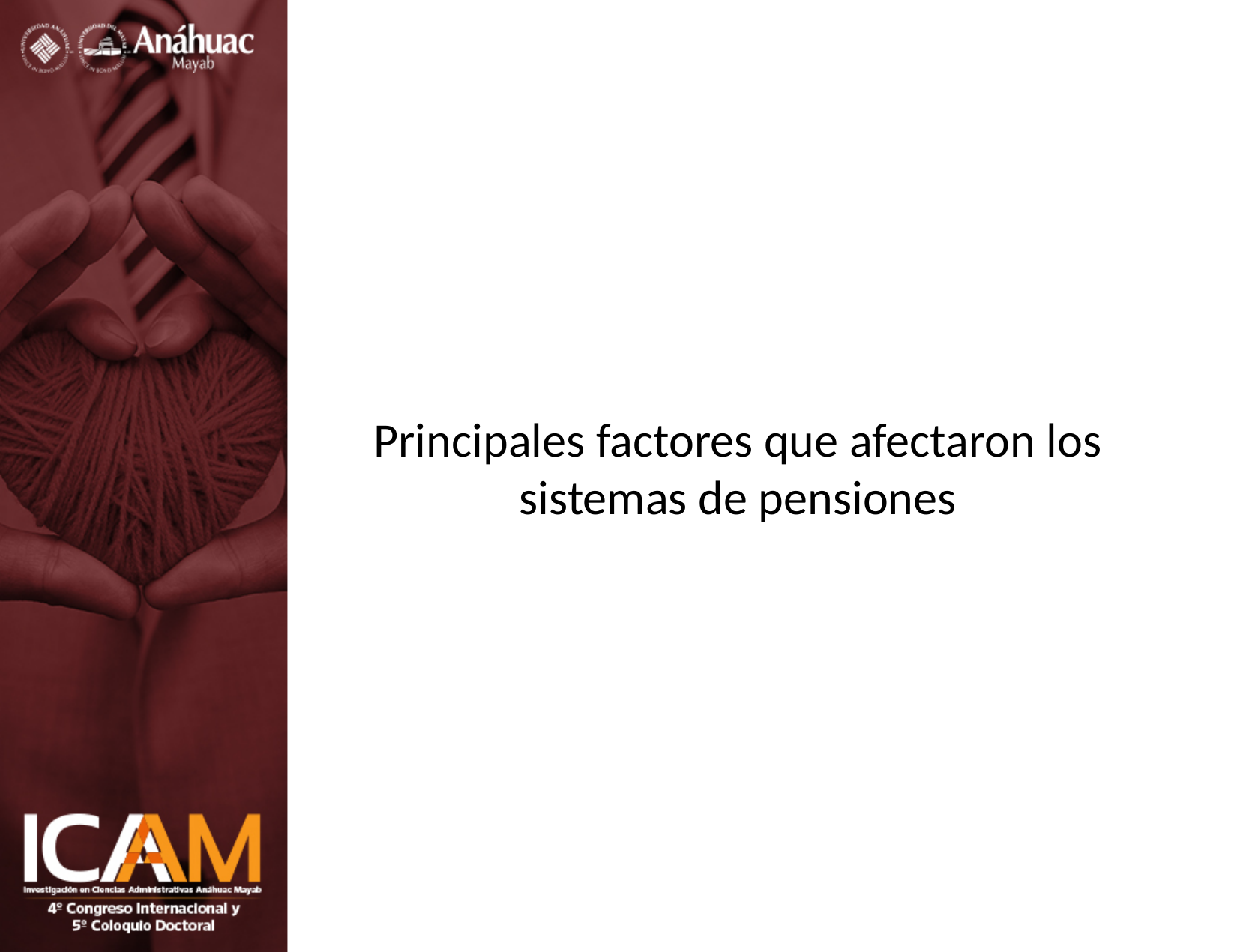

#

Principales factores que afectaron los sistemas de pensiones